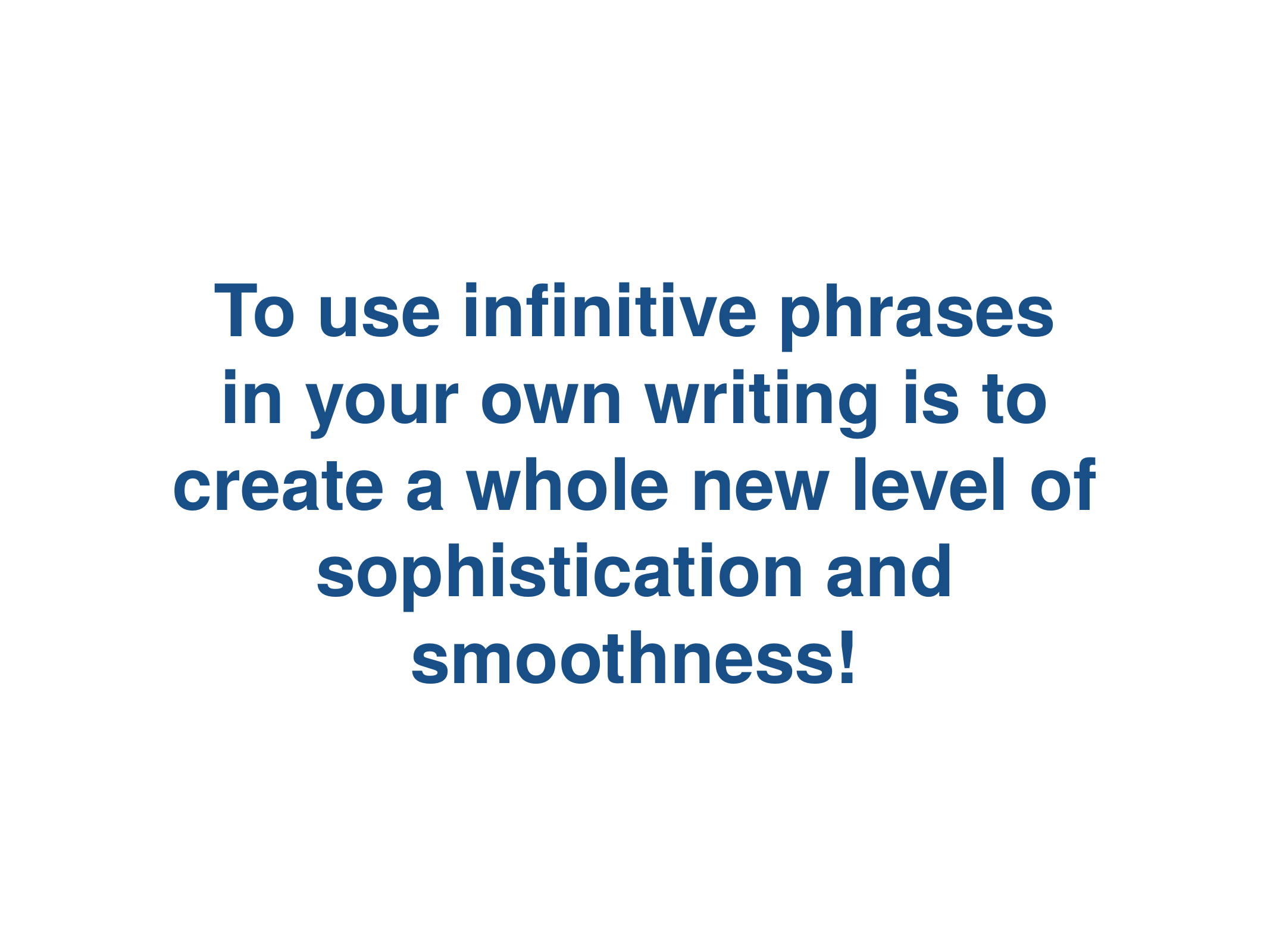

# To use infinitive phrases
in your own writing is to create a whole new level of sophistication and smoothness!